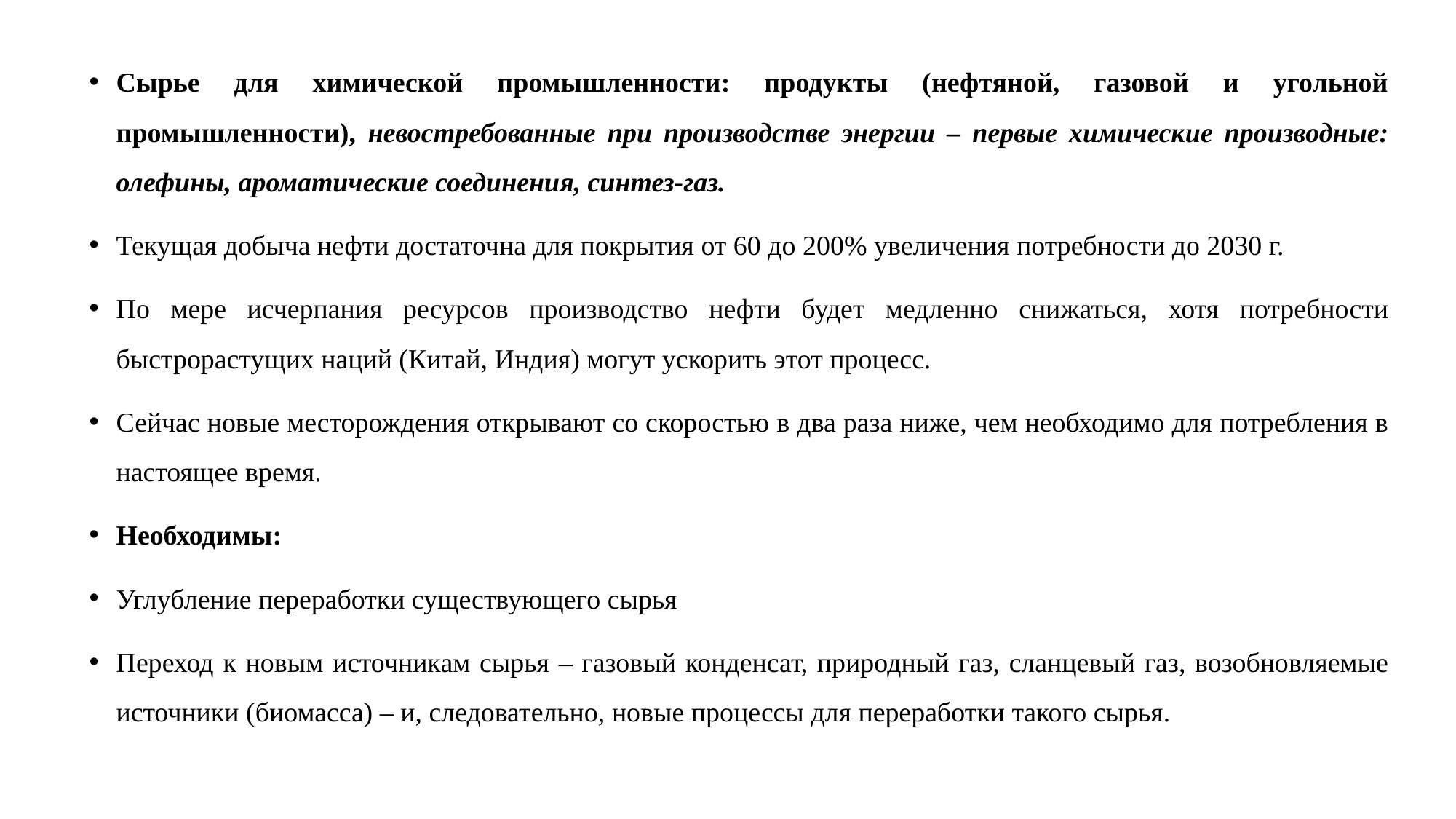

Сырье для химической промышленности: продукты (нефтяной, газовой и угольной промышленности), невостребованные при производстве энергии – первые химические производные: олефины, ароматические соединения, синтез-газ.
Текущая добыча нефти достаточна для покрытия от 60 до 200% увеличения потребности до 2030 г.
По мере исчерпания ресурсов производство нефти будет медленно снижаться, хотя потребности быстрорастущих наций (Китай, Индия) могут ускорить этот процесс.
Сейчас новые месторождения открывают со скоростью в два раза ниже, чем необходимо для потребления в настоящее время.
Необходимы:
Углубление переработки существующего сырья
Переход к новым источникам сырья – газовый конденсат, природный газ, сланцевый газ, возобновляемые источники (биомасса) – и, следовательно, новые процессы для переработки такого сырья.